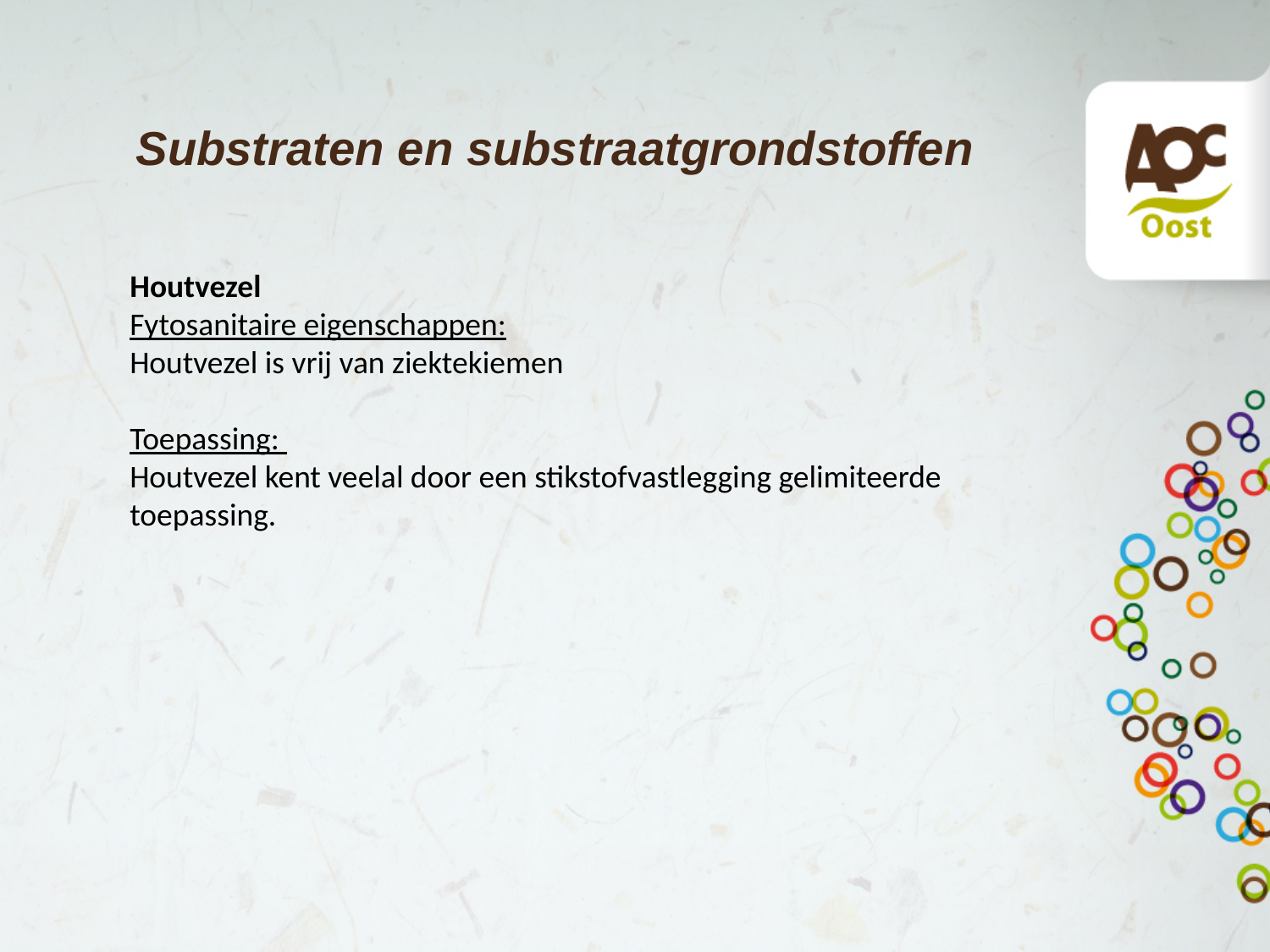

# Substraten en substraatgrondstoffen

Houtvezel
Fytosanitaire eigenschappen:
Houtvezel is vrij van ziektekiemen

Toepassing:
Houtvezel kent veelal door een stikstofvastlegging gelimiteerde toepassing.